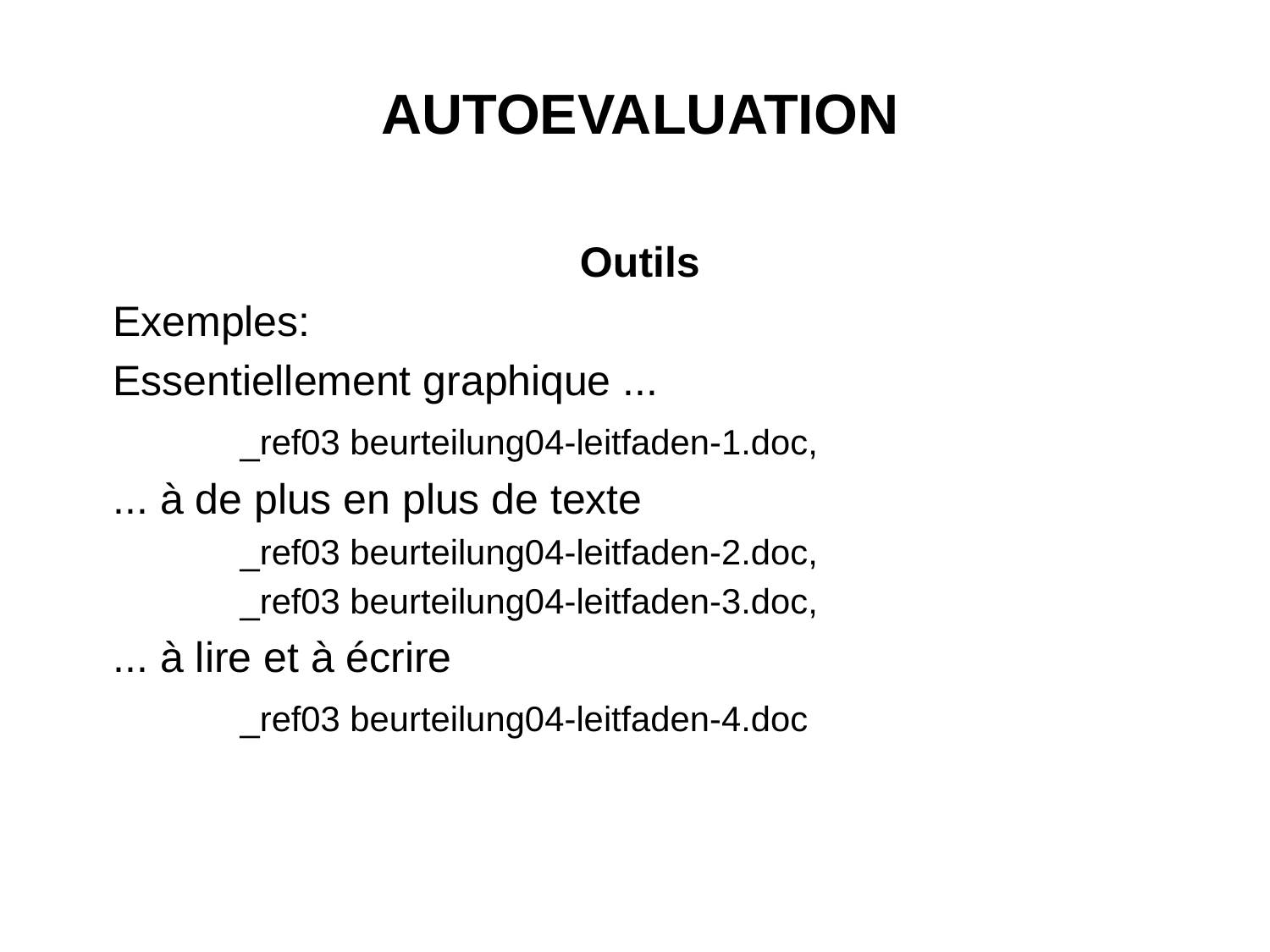

# Autoevaluation
Outils
Exemples:
Essentiellement graphique ...
	_ref03 beurteilung04-leitfaden-1.doc,
... à de plus en plus de texte
	_ref03 beurteilung04-leitfaden-2.doc,
	_ref03 beurteilung04-leitfaden-3.doc,
... à lire et à écrire
	_ref03 beurteilung04-leitfaden-4.doc